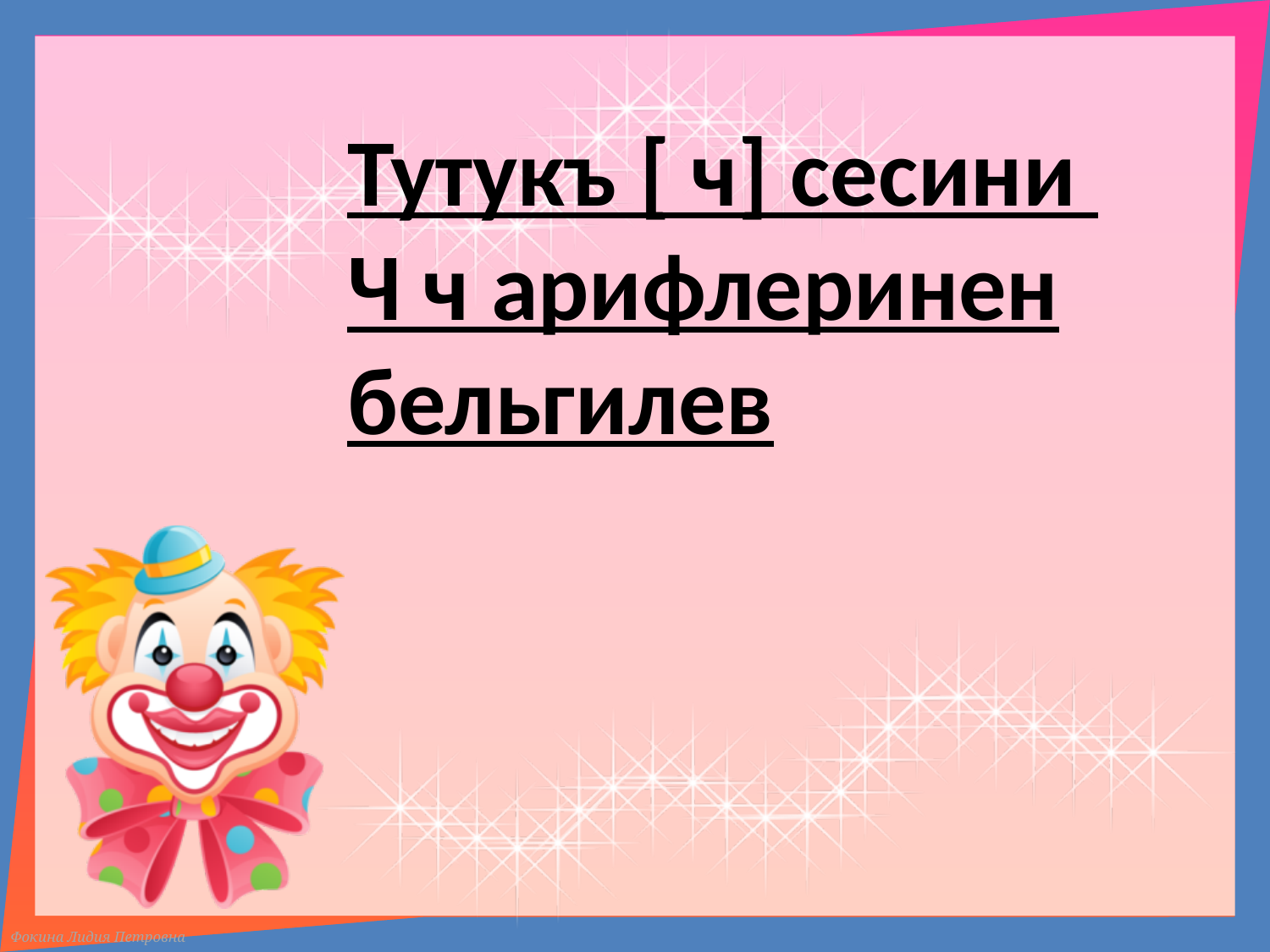

Тутукъ [ ч] сесини  Ч ч арифлеринен бельгилев